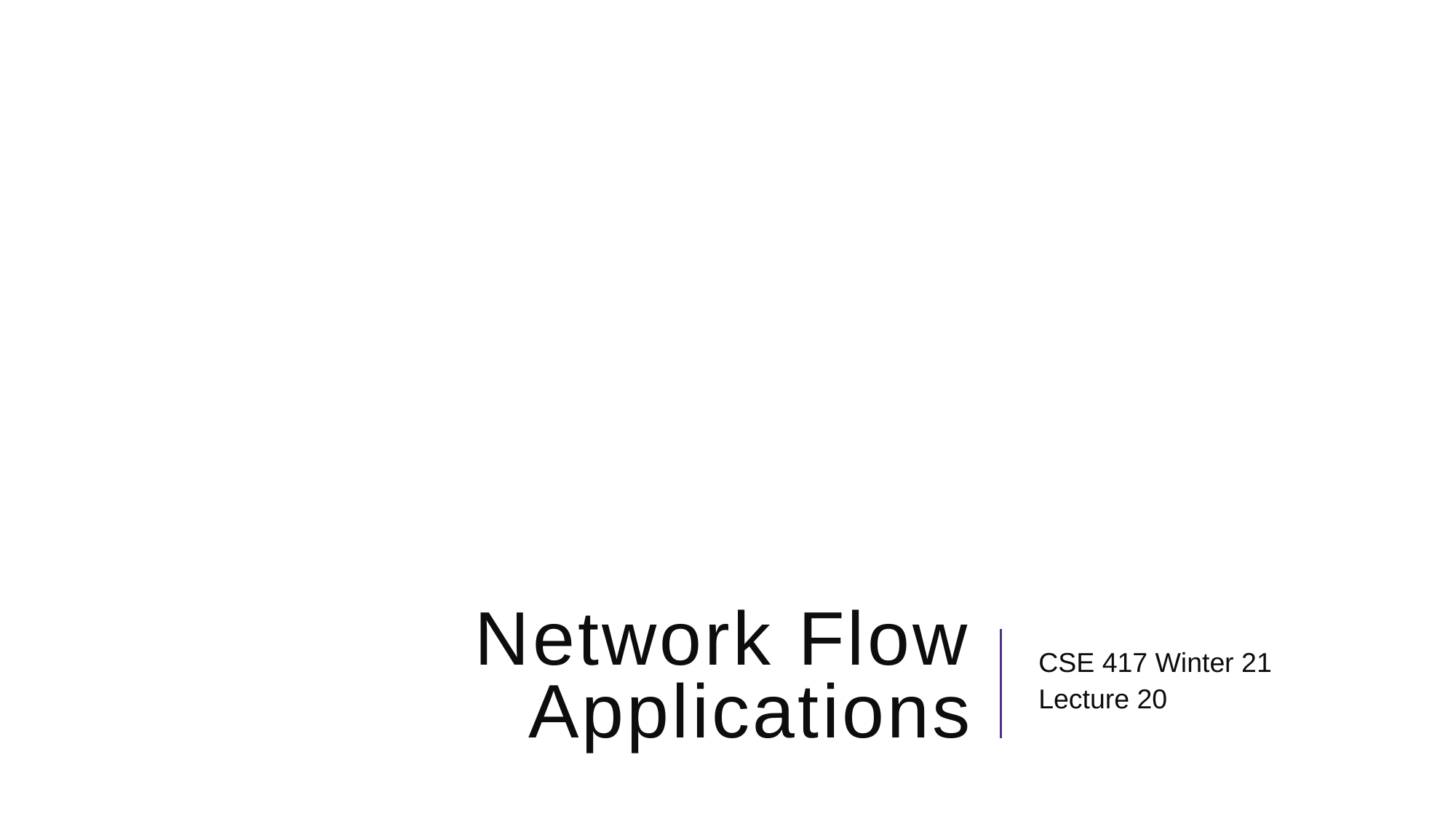

# Network Flow Applications
CSE 417 Winter 21
Lecture 20